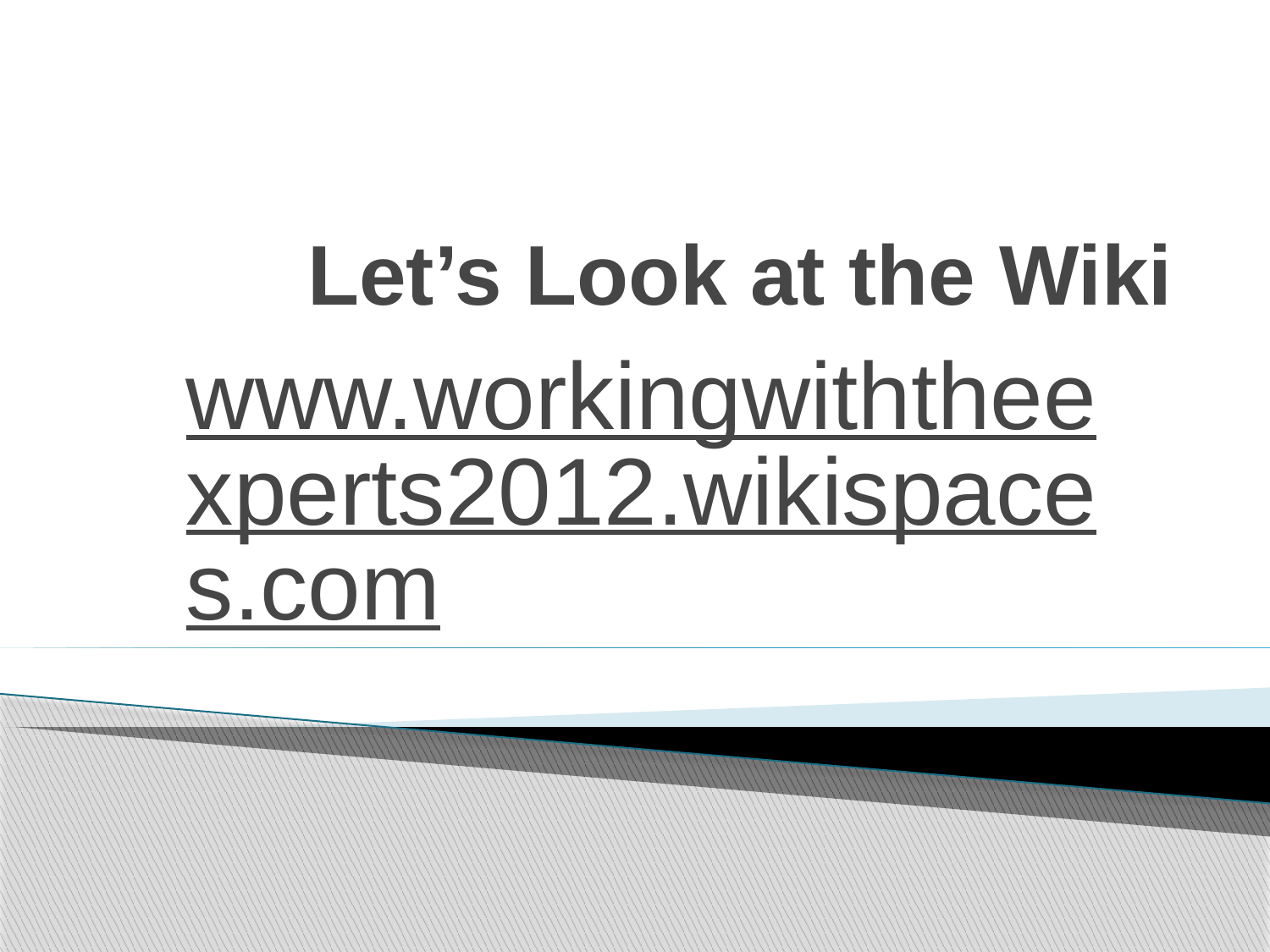

# Let’s Look at the Wiki
www.workingwiththeexperts2012.wikispaces.com